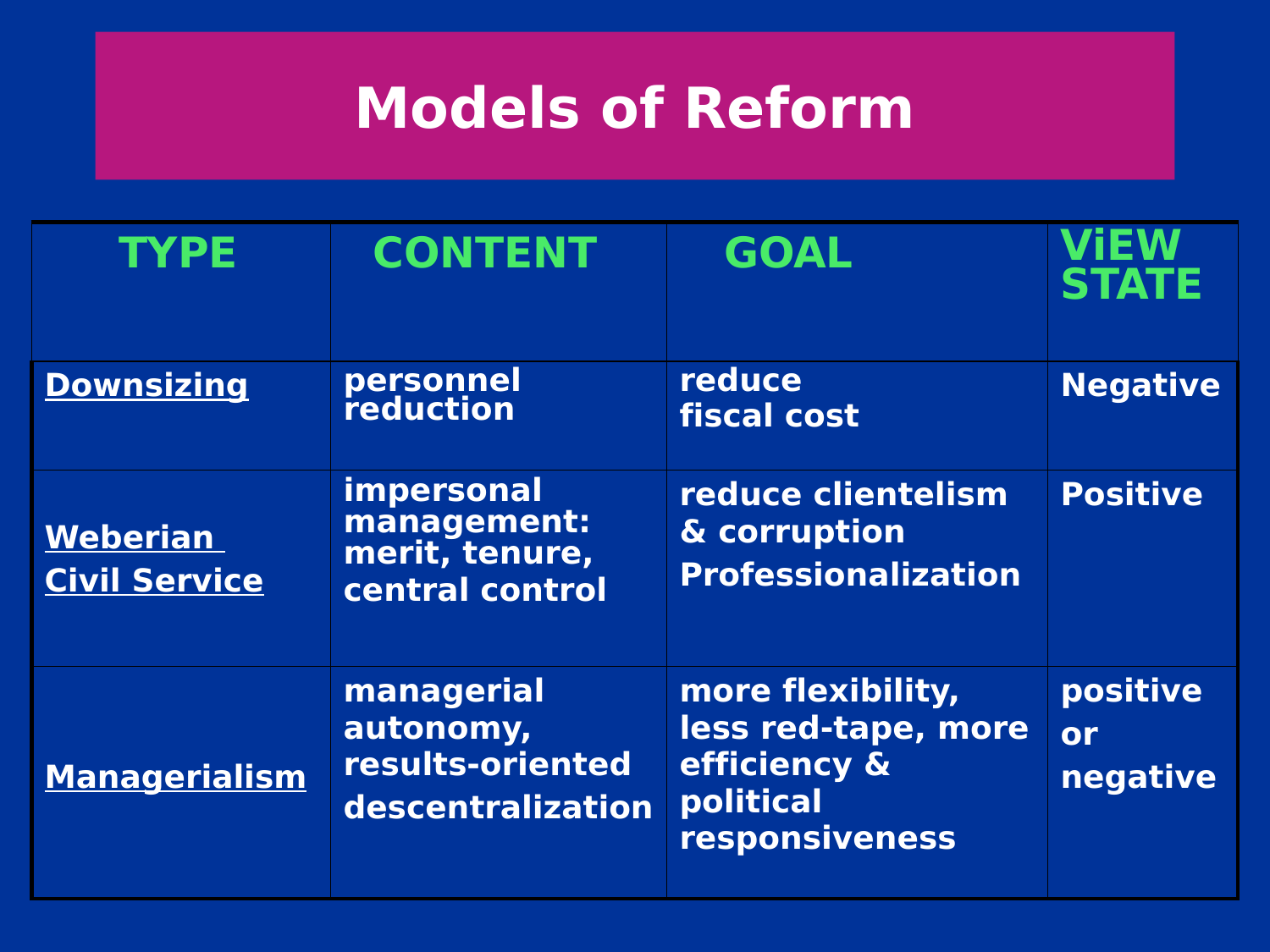

# Models of Reform
| TYPE | CONTENT | GOAL | ViEW STATE |
| --- | --- | --- | --- |
| Downsizing | personnel reduction | reduce fiscal cost | Negative |
| Weberian Civil Service | impersonal management: merit, tenure, central control | reduce clientelism & corruption Professionalization | Positive |
| Managerialism | managerial autonomy, results-oriented descentralization | more flexibility, less red-tape, more efficiency & political responsiveness | positive or negative |